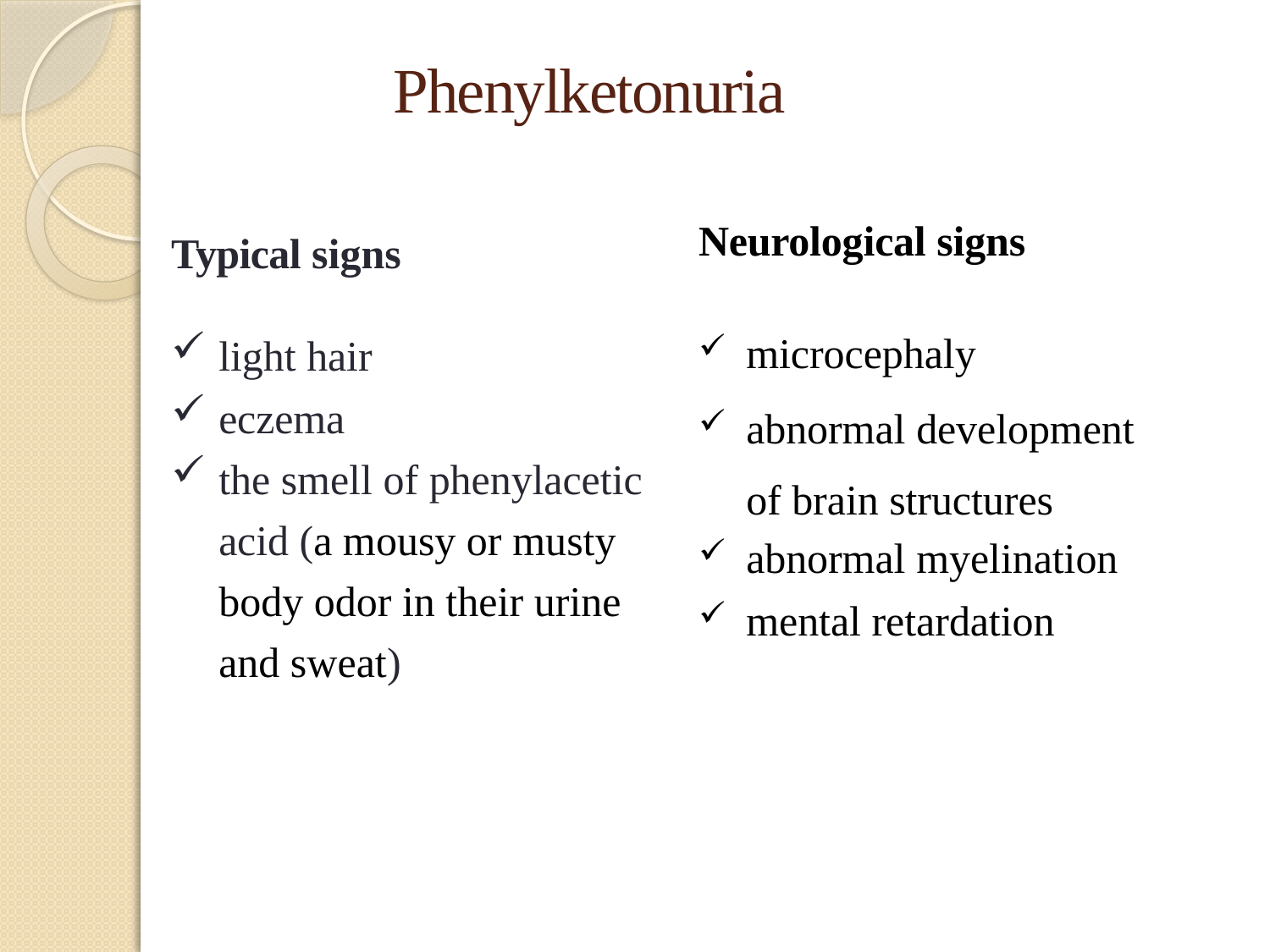

# Phenylketonuria
Neurological signs

microcephaly
abnormal development  of brain structures
abnormal myelination
mental retardation
Typical signs

light hair
eczema
the smell of phenylacetic  acid (a mousy or musty body odor in their urine and sweat)